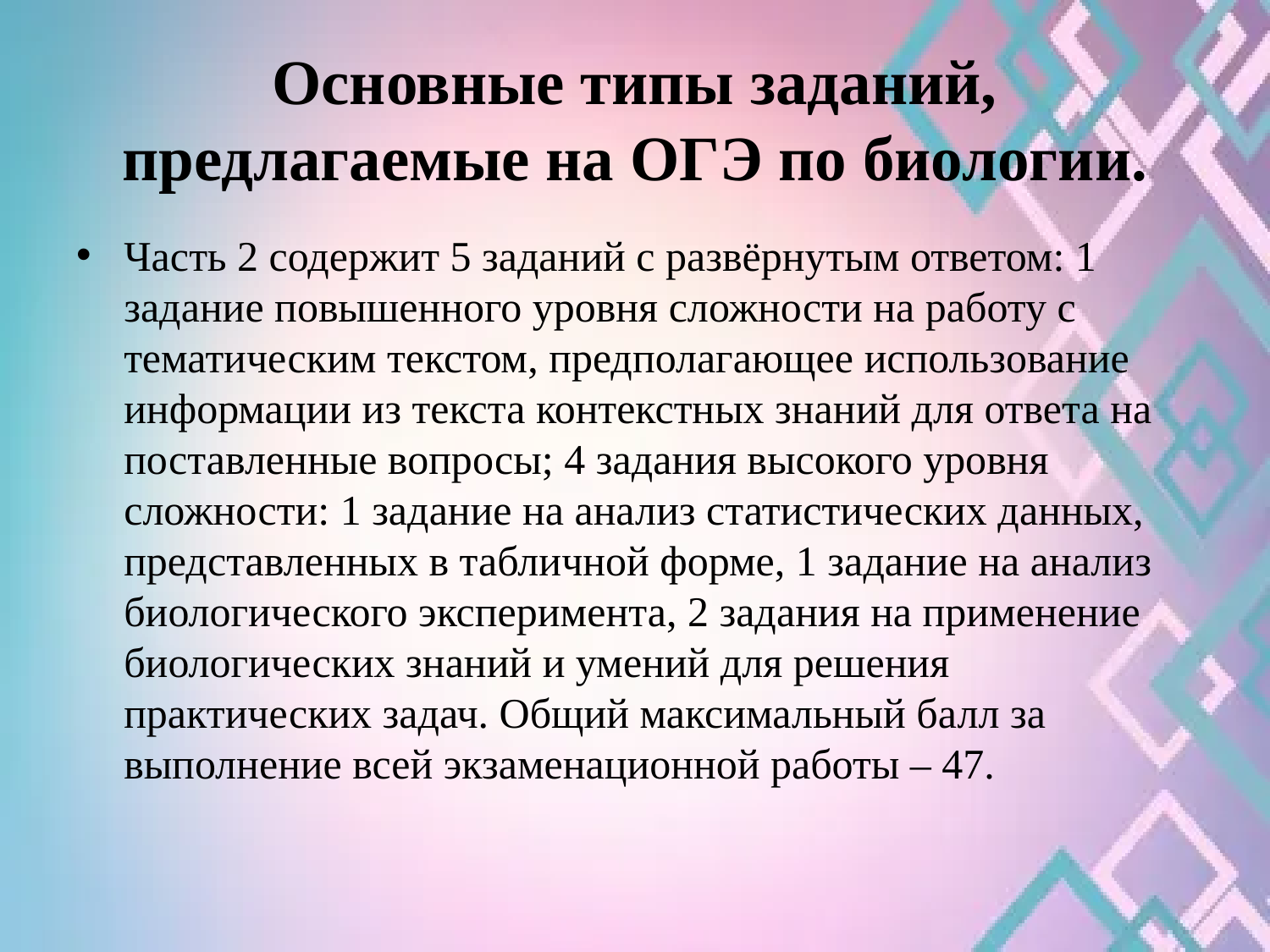

# Основные типы заданий, предлагаемые на ОГЭ по биологии.
Часть 2 содержит 5 заданий с развёрнутым ответом: 1 задание повышенного уровня сложности на работу с тематическим текстом, предполагающее использование информации из текста контекстных знаний для ответа на поставленные вопросы; 4 задания высокого уровня сложности: 1 задание на анализ статистических данных, представленных в табличной форме, 1 задание на анализ биологического эксперимента, 2 задания на применение биологических знаний и умений для решения практических задач. Общий максимальный балл за выполнение всей экзаменационной работы – 47.